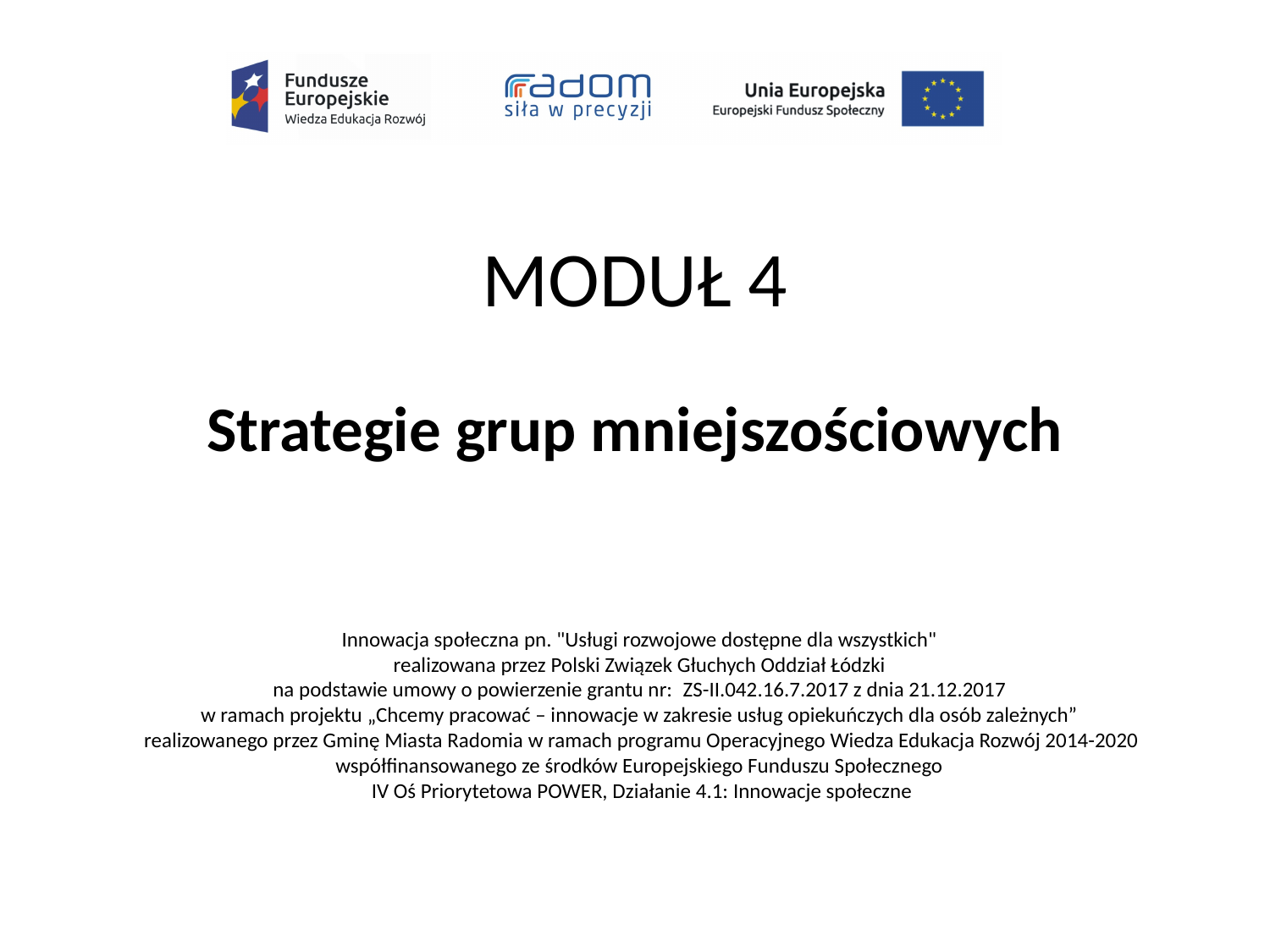

MODUŁ 4
Strategie grup mniejszościowych

Innowacja społeczna pn. "Usługi rozwojowe dostępne dla wszystkich"
realizowana przez Polski Związek Głuchych Oddział Łódzki
na podstawie umowy o powierzenie grantu nr:  ZS-II.042.16.7.2017 z dnia 21.12.2017
w ramach projektu „Chcemy pracować – innowacje w zakresie usług opiekuńczych dla osób zależnych”
realizowanego przez Gminę Miasta Radomia w ramach programu Operacyjnego Wiedza Edukacja Rozwój 2014-2020 współfinansowanego ze środków Europejskiego Funduszu Społecznego
IV Oś Priorytetowa POWER, Działanie 4.1: Innowacje społeczne